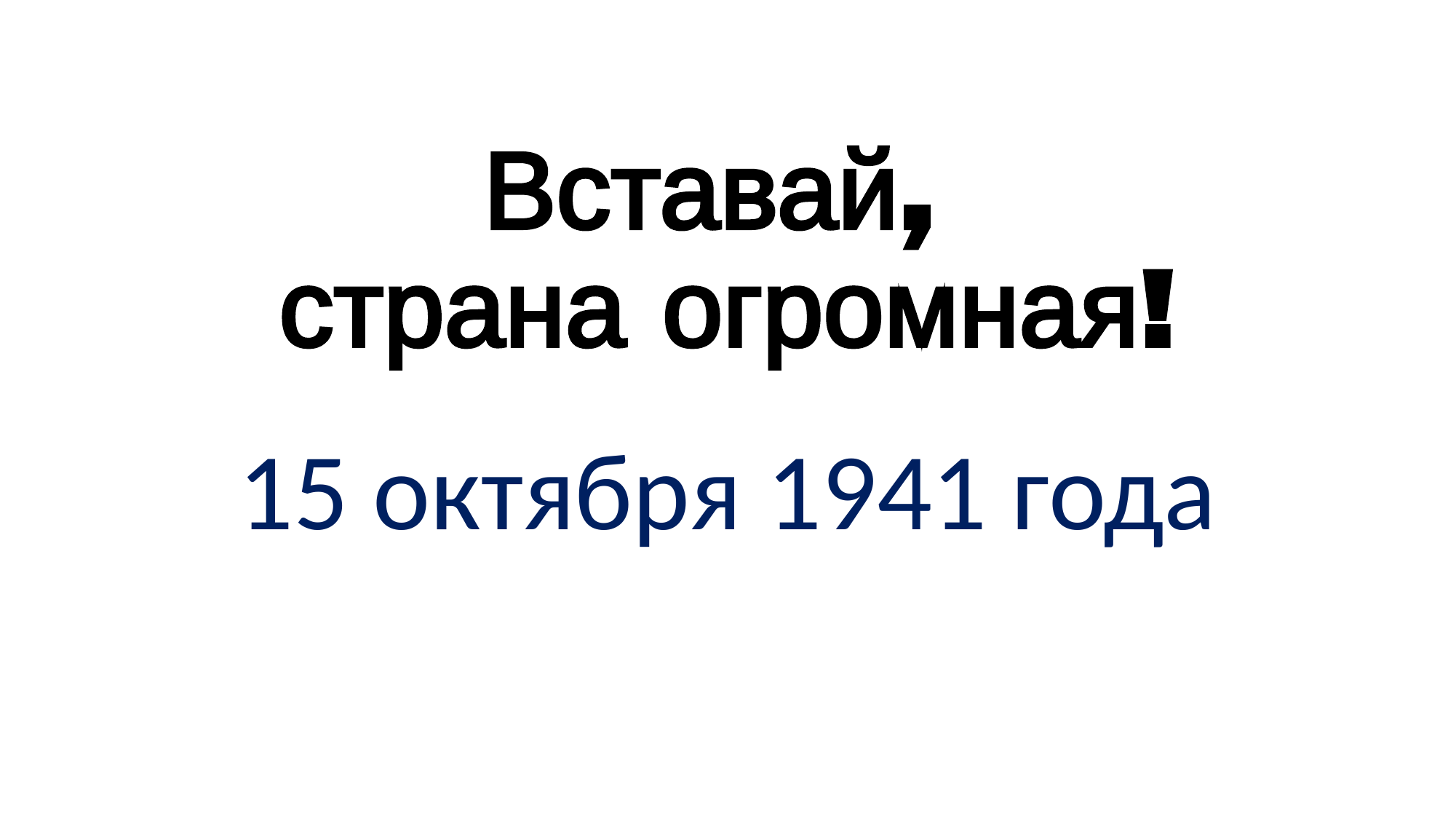

# Вставай, страна огромная!
15 октября 1941 года